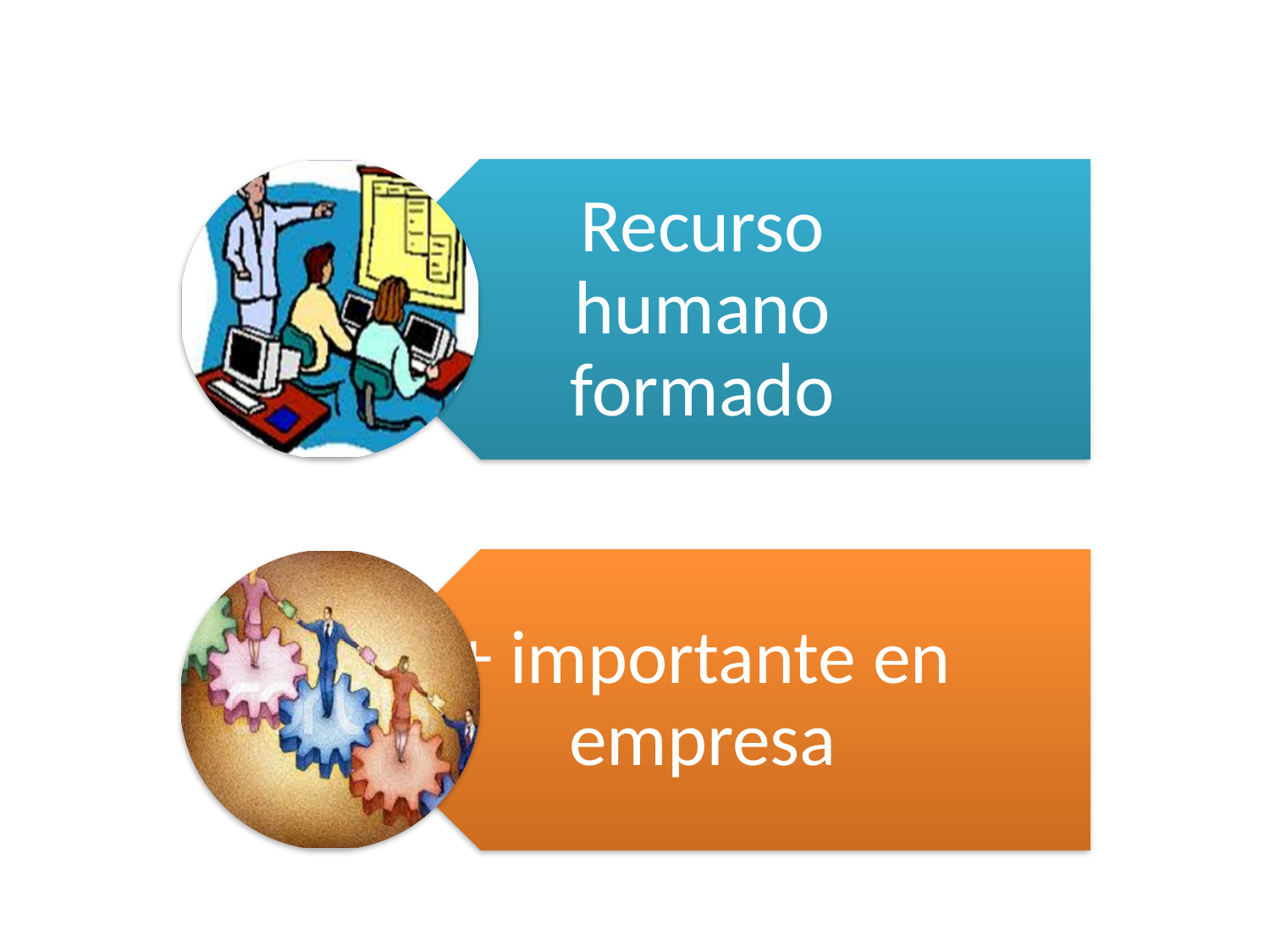

Recurso humano formado
+ importante en empresa